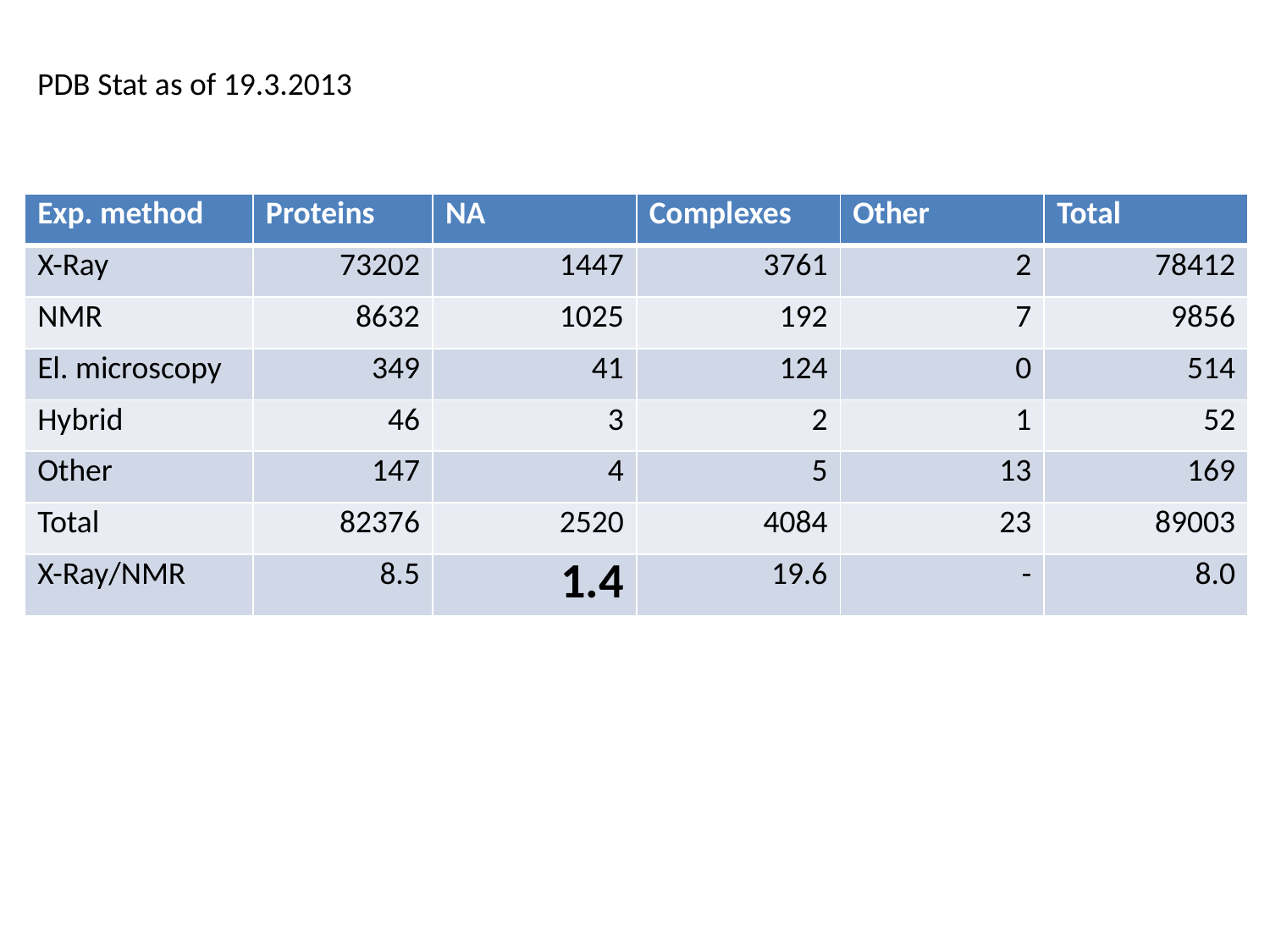

PDB Stat as of 19.3.2013
| Exp. method | Proteins | NA | Complexes | Other | Total |
| --- | --- | --- | --- | --- | --- |
| X-Ray | 73202 | 1447 | 3761 | 2 | 78412 |
| NMR | 8632 | 1025 | 192 | 7 | 9856 |
| El. microscopy | 349 | 41 | 124 | 0 | 514 |
| Hybrid | 46 | 3 | 2 | 1 | 52 |
| Other | 147 | 4 | 5 | 13 | 169 |
| Total | 82376 | 2520 | 4084 | 23 | 89003 |
| X-Ray/NMR | 8.5 | 1.4 | 19.6 | - | 8.0 |